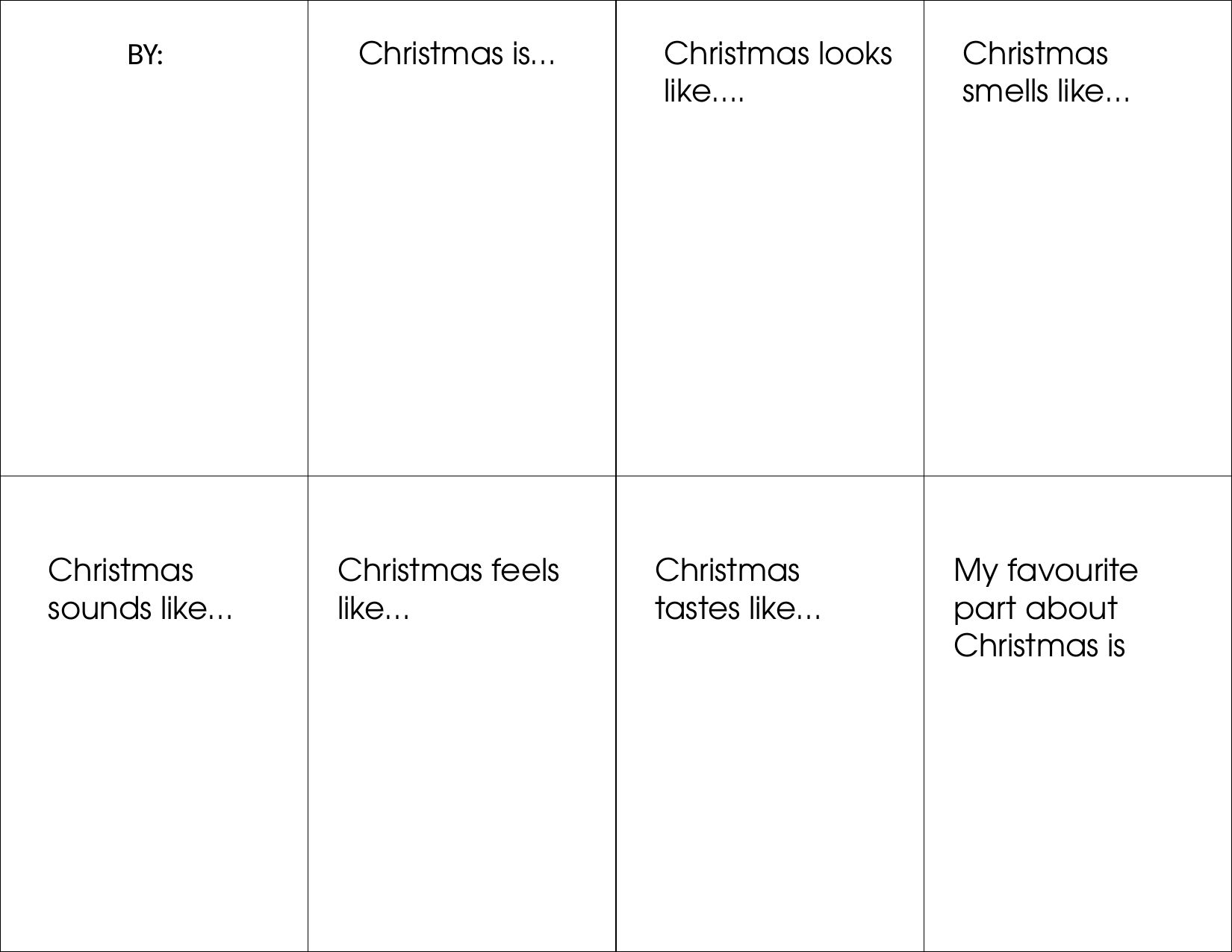

BY:
Christmas is…
Christmas looks like….

Christmas  smells like…

Christmas  sounds like…

Christmas feels like…

Christmas  tastes like…

My favourite part about Christmas is